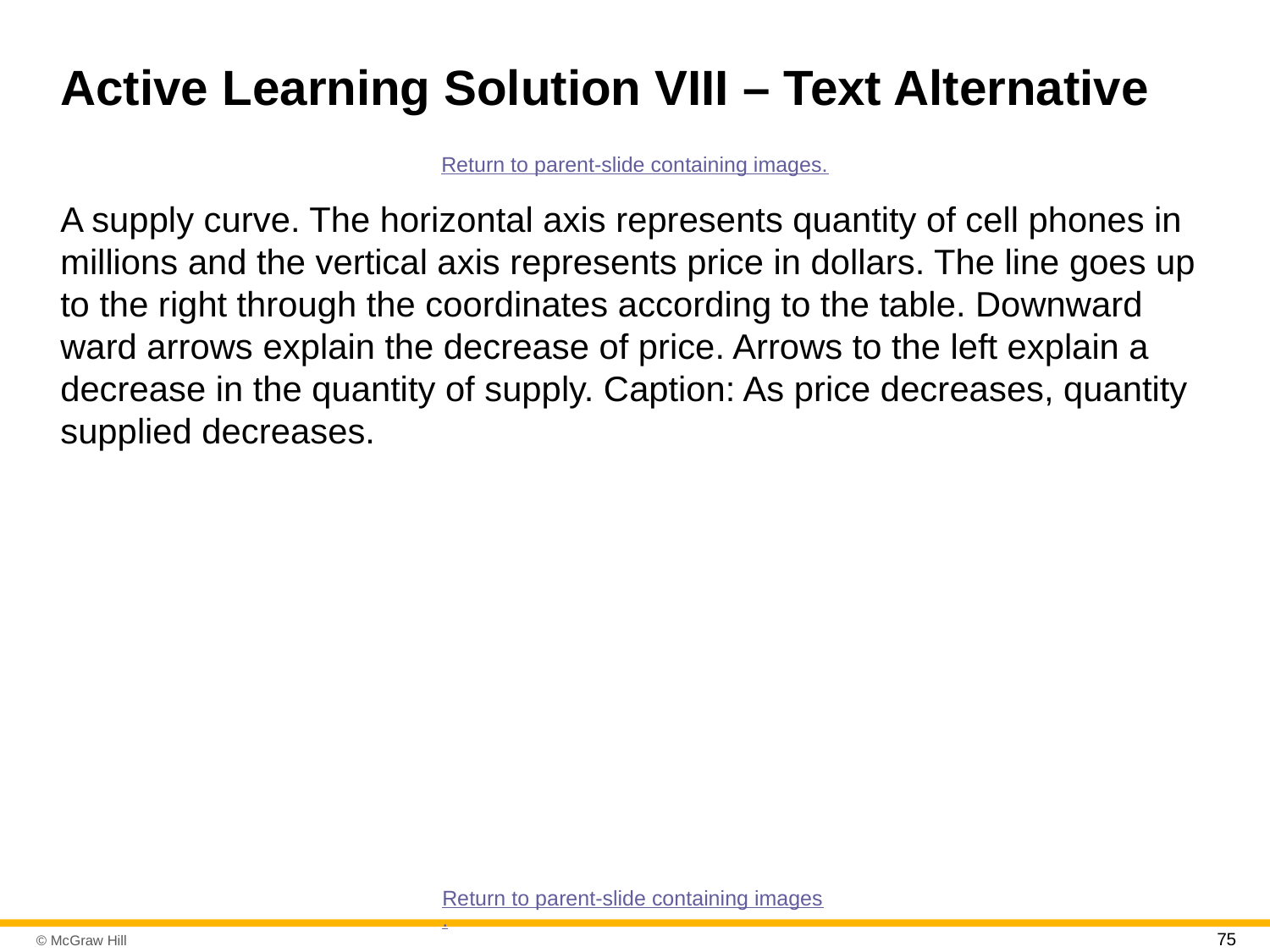

# Active Learning Solution VIII – Text Alternative
Return to parent-slide containing images.
A supply curve. The horizontal axis represents quantity of cell phones in millions and the vertical axis represents price in dollars. The line goes up to the right through the coordinates according to the table. Downward ward arrows explain the decrease of price. Arrows to the left explain a decrease in the quantity of supply. Caption: As price decreases, quantity supplied decreases.
Return to parent-slide containing images.